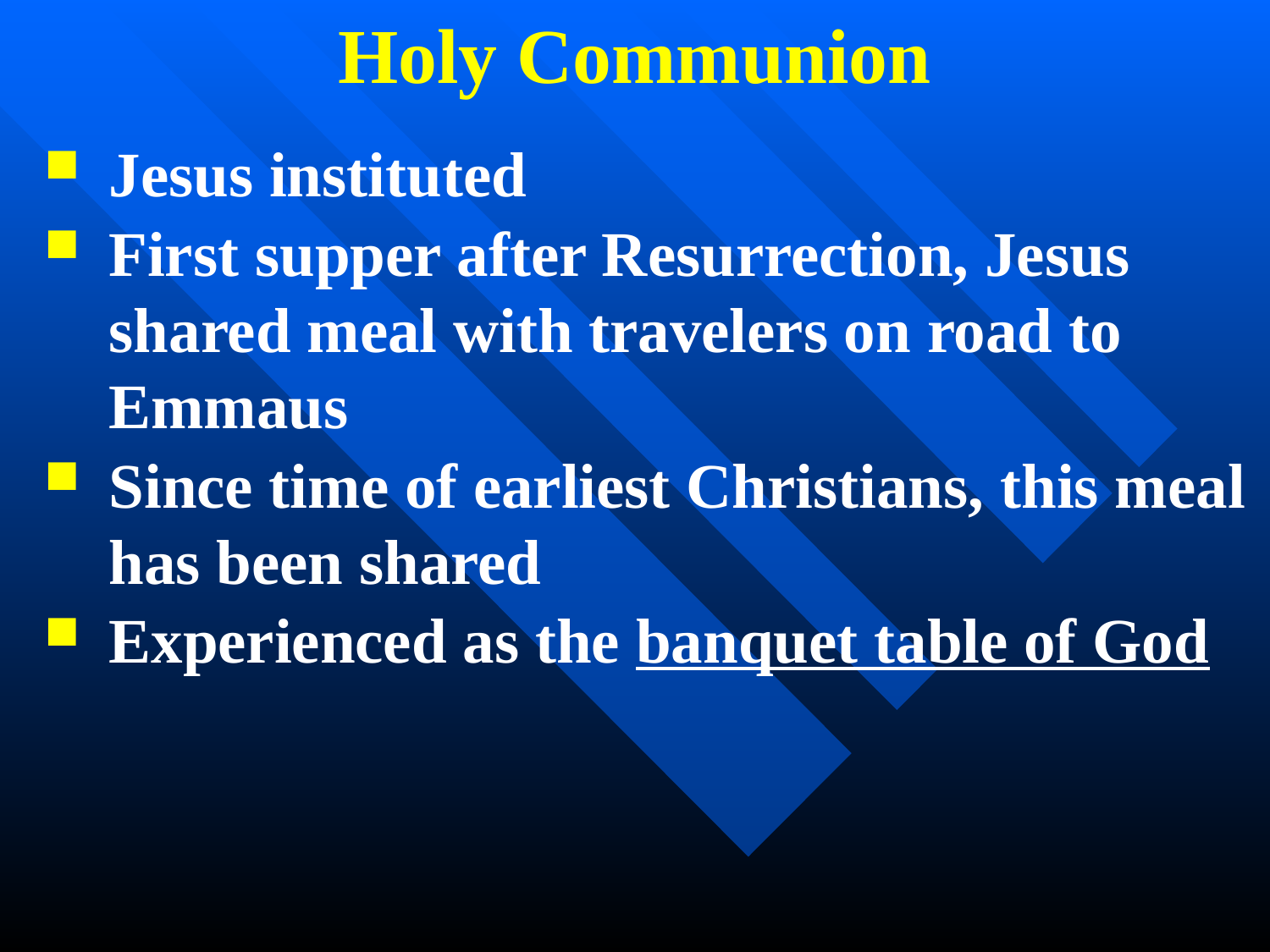

Holy Communion
Jesus instituted
First supper after Resurrection, Jesus shared meal with travelers on road to Emmaus
Since time of earliest Christians, this meal has been shared
Experienced as the banquet table of God